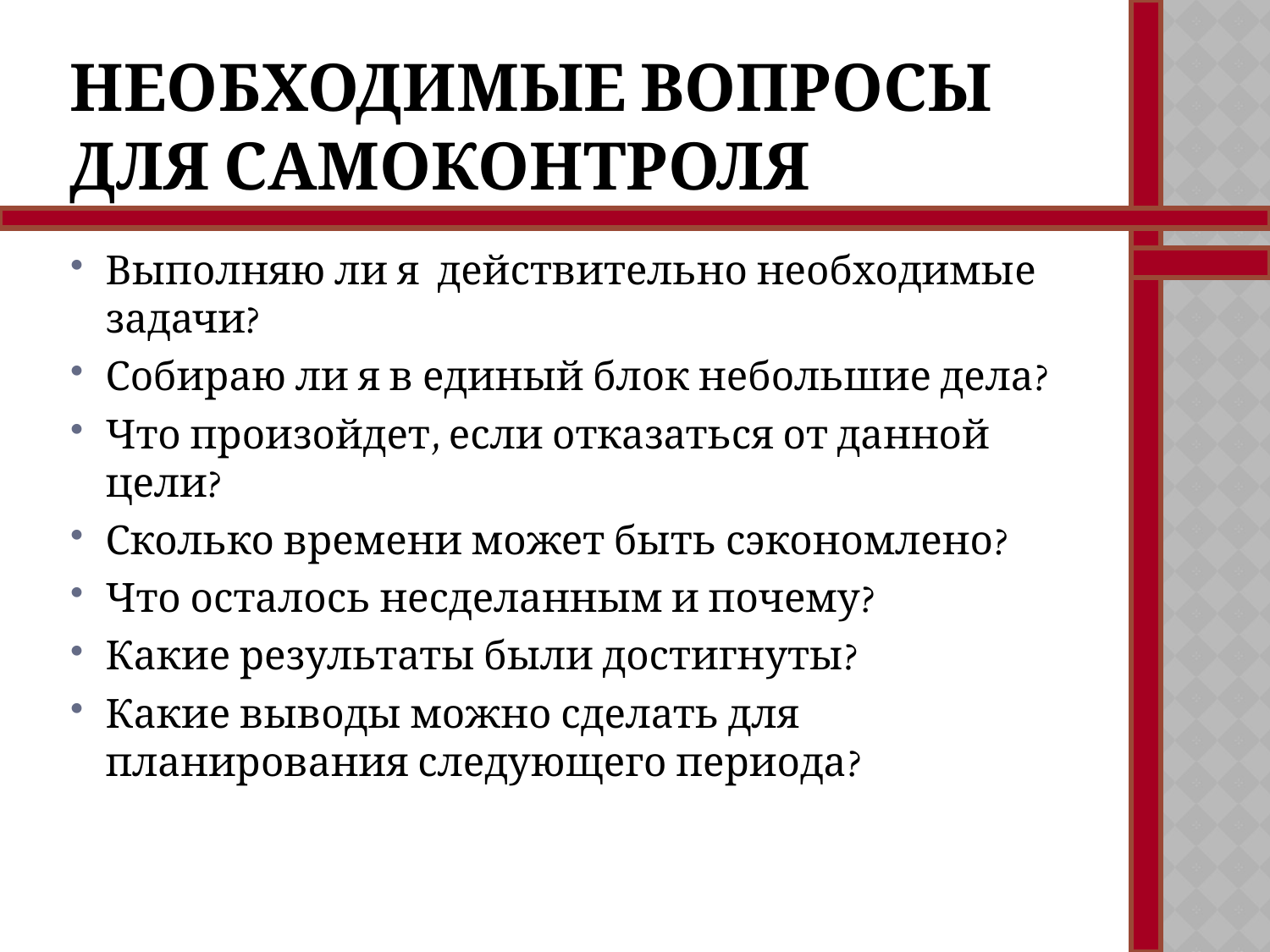

# Необходимые вопросы для самоконтроля
Выполняю ли я  действительно необходимые задачи?
Собираю ли я в единый блок небольшие дела?
Что произойдет, если отказаться от данной цели?
Сколько времени может быть сэкономлено?
Что осталось несделанным и почему?
Какие результаты были достигнуты?
Какие выводы можно сделать для планирования следующего периода?